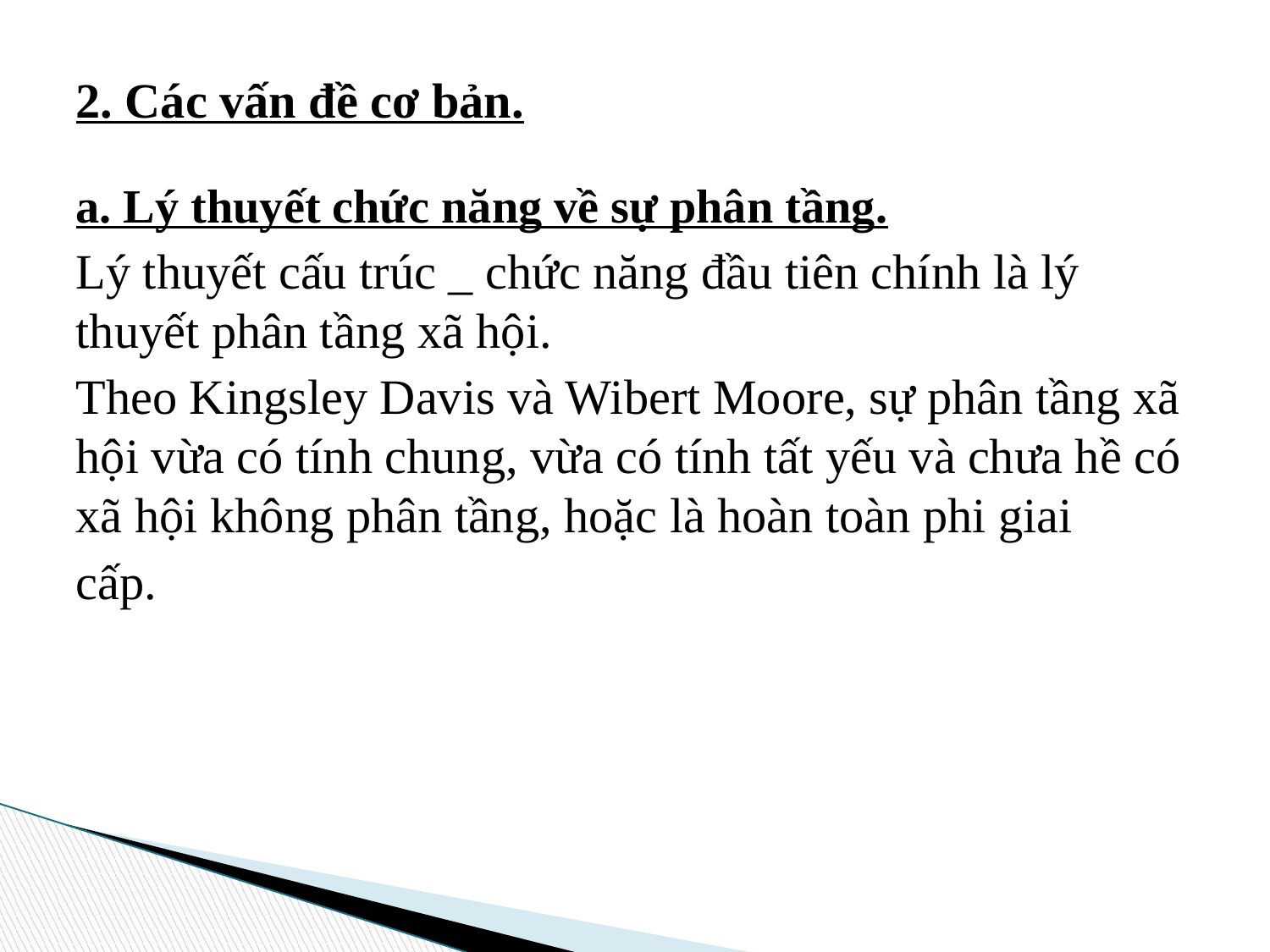

# 2. Các vấn đề cơ bản.
a. Lý thuyết chức năng về sự phân tầng.
Lý thuyết cấu trúc _ chức năng đầu tiên chính là lý thuyết phân tầng xã hội.
Theo Kingsley Davis và Wibert Moore, sự phân tầng xã hội vừa có tính chung, vừa có tính tất yếu và chưa hề có xã hội không phân tầng, hoặc là hoàn toàn phi giai
cấp.